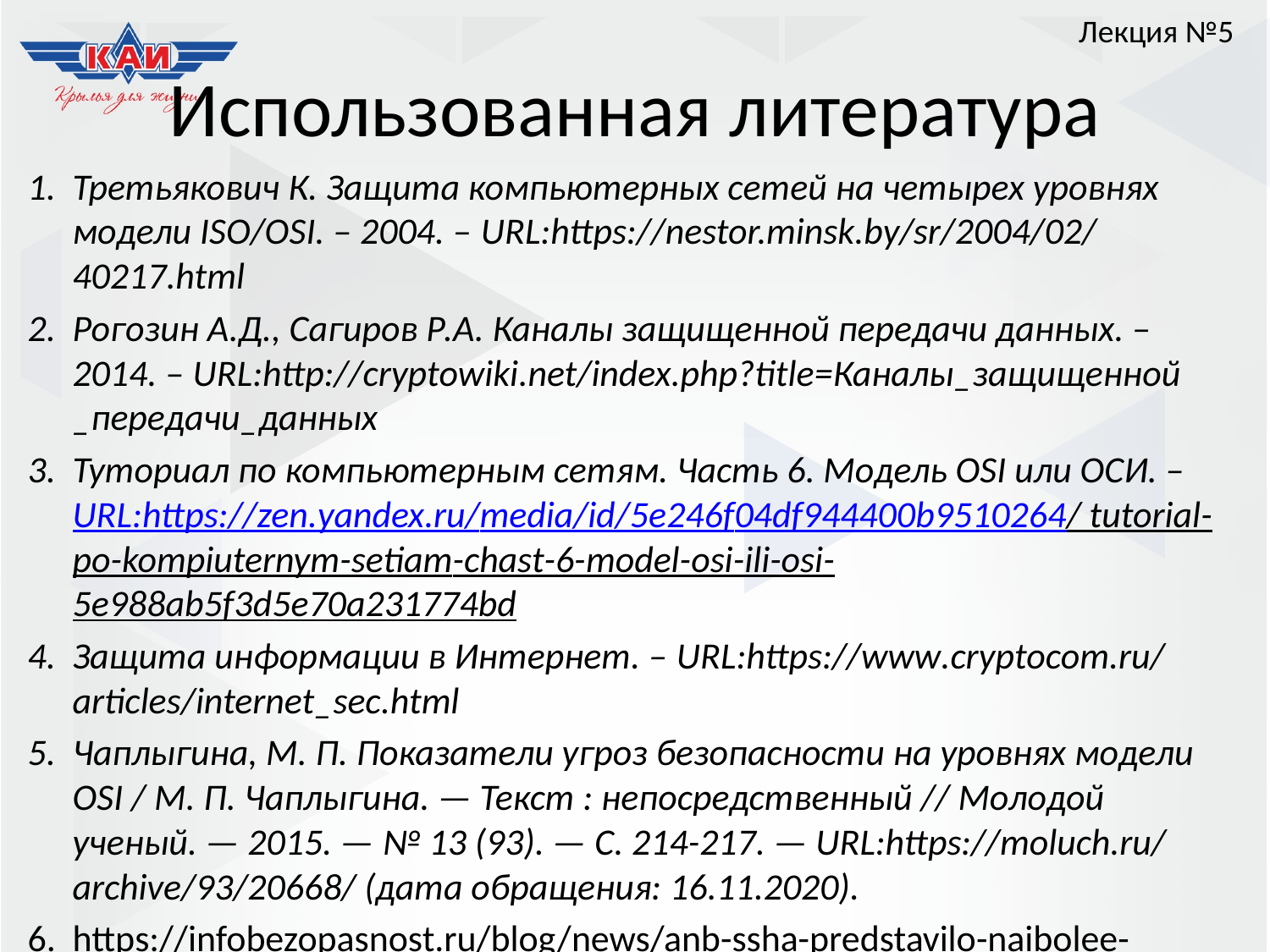

Лекция №5
# Использованная литература
Третьякович К. Защита компьютерных сетей на четырех уровнях модели ISO/OSI. – 2004. – URL:https://nestor.minsk.by/sr/2004/02/ 40217.html
Рогозин А.Д., Сагиров Р.А. Каналы защищенной передачи данных. – 2014. – URL:http://cryptowiki.net/index.php?title=Каналы_защищенной _передачи_данных
Туториал по компьютерным сетям. Часть 6. Модель OSI или ОСИ. – URL:https://zen.yandex.ru/media/id/5e246f04df944400b9510264/ tutorial-po-kompiuternym-setiam-chast-6-model-osi-ili-osi-5e988ab5f3d5e70a231774bd
Защита информации в Интернет. – URL:https://www.cryptocom.ru/ articles/internet_sec.html
Чаплыгина, М. П. Показатели угроз безопасности на уровнях модели OSI / М. П. Чаплыгина. — Текст : непосредственный // Молодой ученый. — 2015. — № 13 (93). — С. 214-217. — URL:https://moluch.ru/ archive/93/20668/ (дата обращения: 16.11.2020).
https://infobezopasnost.ru/blog/news/anb-ssha-predstavilo-naibolee-populyarnye-uyazvimosti-kotorye-ispolzuyut-hakery-iz-knr/